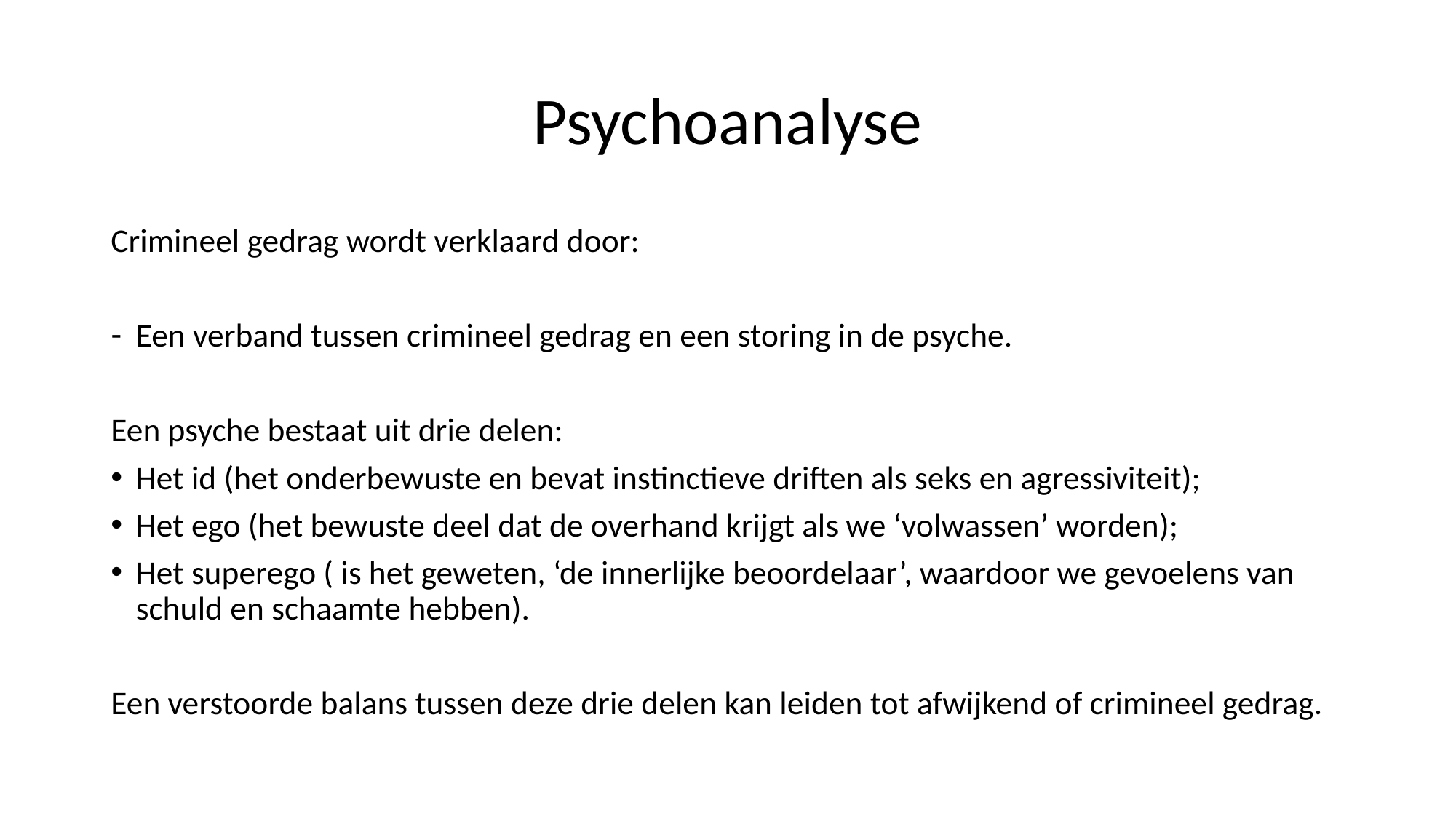

# Psychoanalyse
Crimineel gedrag wordt verklaard door:

Een verband tussen crimineel gedrag en een storing in de psyche.

Een psyche bestaat uit drie delen:
Het id (het onderbewuste en bevat instinctieve driften als seks en agressiviteit);
Het ego (het bewuste deel dat de overhand krijgt als we ‘volwassen’ worden);
Het superego ( is het geweten, ‘de innerlijke beoordelaar’, waardoor we gevoelens van schuld en schaamte hebben).

Een verstoorde balans tussen deze drie delen kan leiden tot afwijkend of crimineel gedrag.